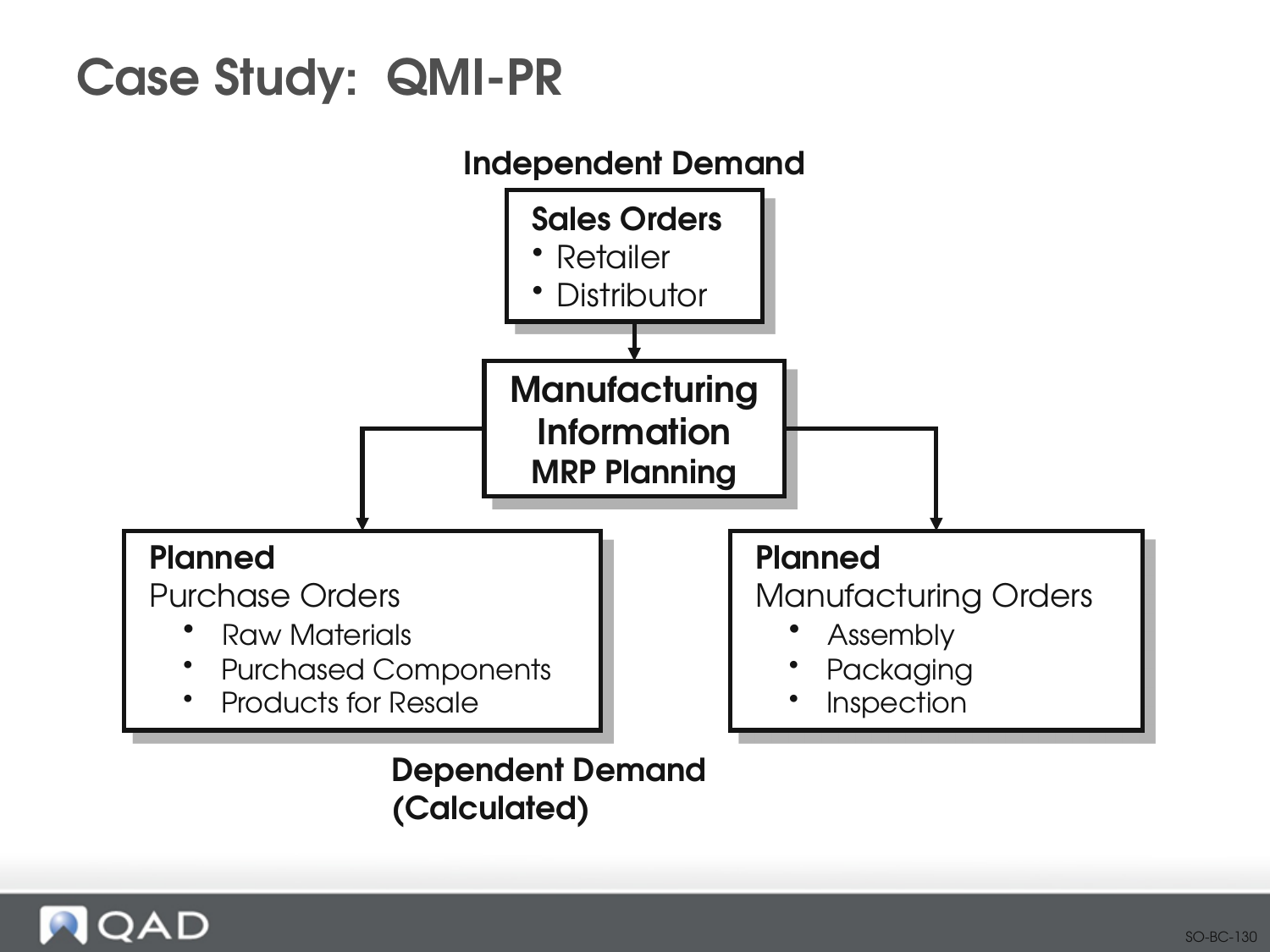

# Case Study:  QMI-PR
Independent Demand
Sales Orders
 Retailer
 Distributor
Manufacturing
Information
MRP Planning
Planned
Purchase Orders
 Raw Materials
 Purchased Components
 Products for Resale
Planned
Manufacturing Orders
 Assembly
 Packaging
 Inspection
Dependent Demand (Calculated)
SO-BC-130